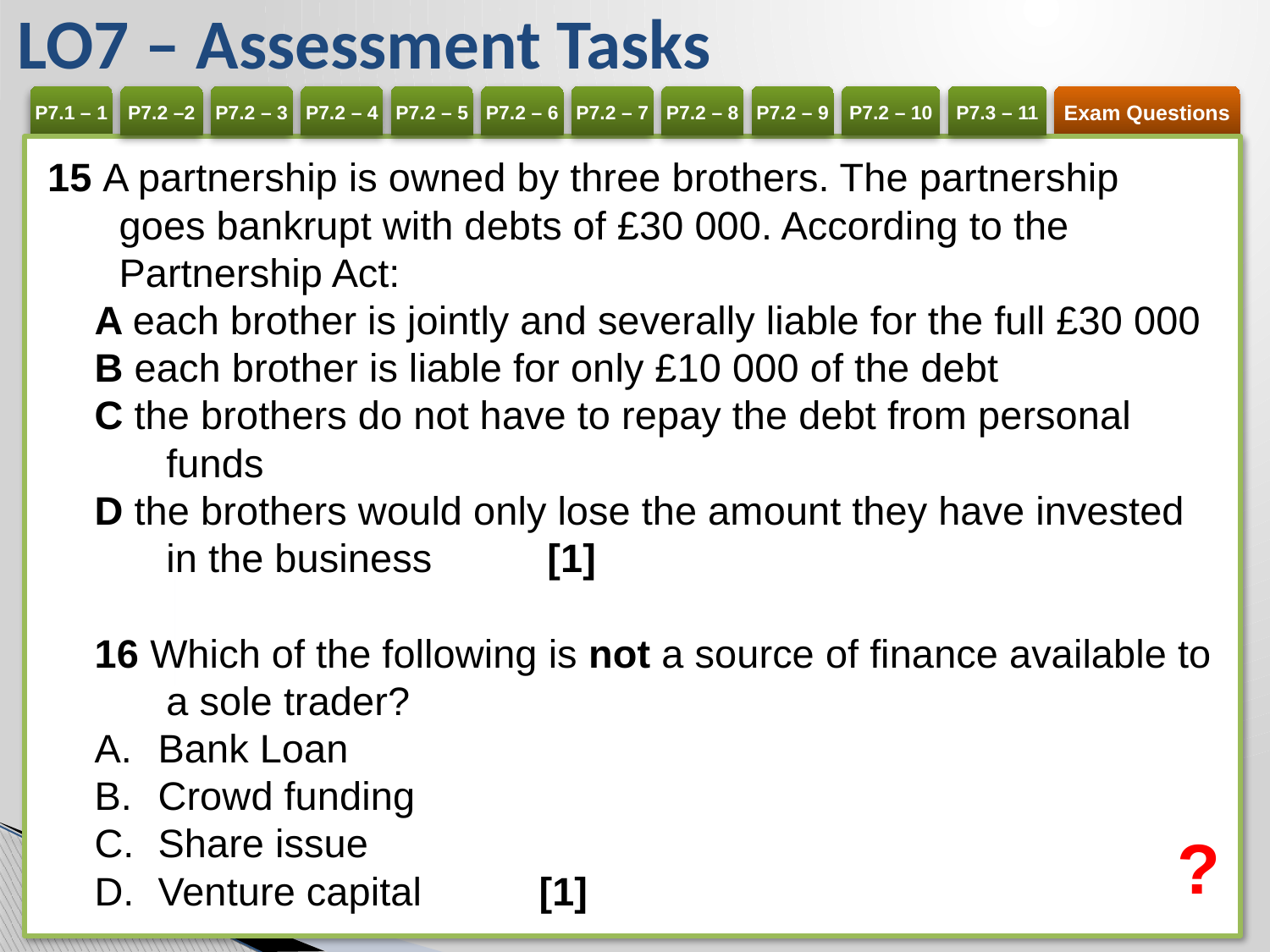

LO7 – Assessment Tasks
15 A partnership is owned by three brothers. The partnership goes bankrupt with debts of £30 000. According to the Partnership Act:
A each brother is jointly and severally liable for the full £30 000
B each brother is liable for only £10 000 of the debt
C the brothers do not have to repay the debt from personal funds
D the brothers would only lose the amount they have invested in the business 	[1]

16 Which of the following is not a source of finance available to a sole trader?
Bank Loan
Crowd funding
Share issue
Venture capital 	[1]

?